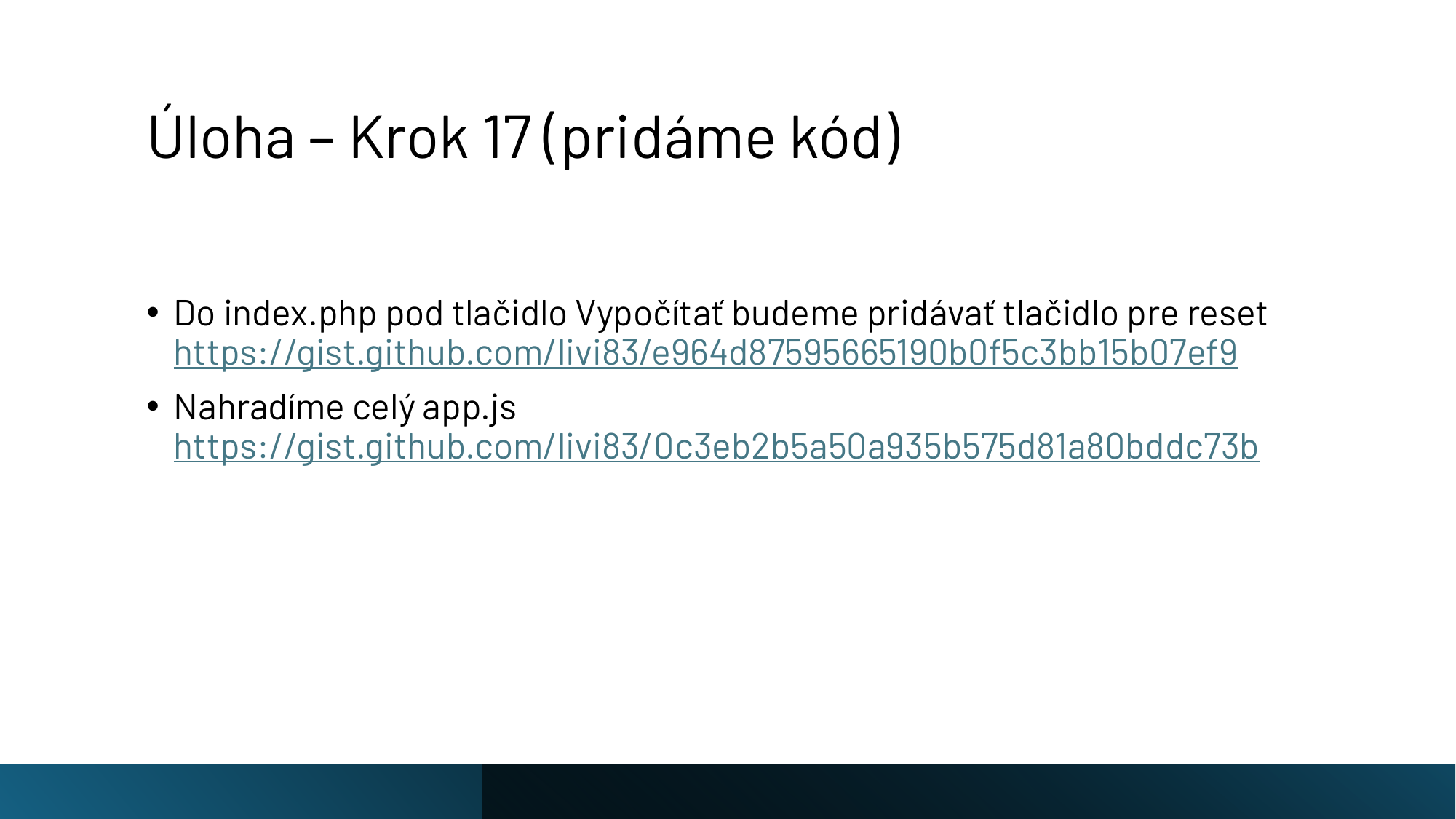

# Úloha – Krok 17 (pridáme kód)
Do index.php pod tlačidlo Vypočítať budeme pridávať tlačidlo pre reset https://gist.github.com/livi83/e964d87595665190b0f5c3bb15b07ef9
Nahradíme celý app.js https://gist.github.com/livi83/0c3eb2b5a50a935b575d81a80bddc73b